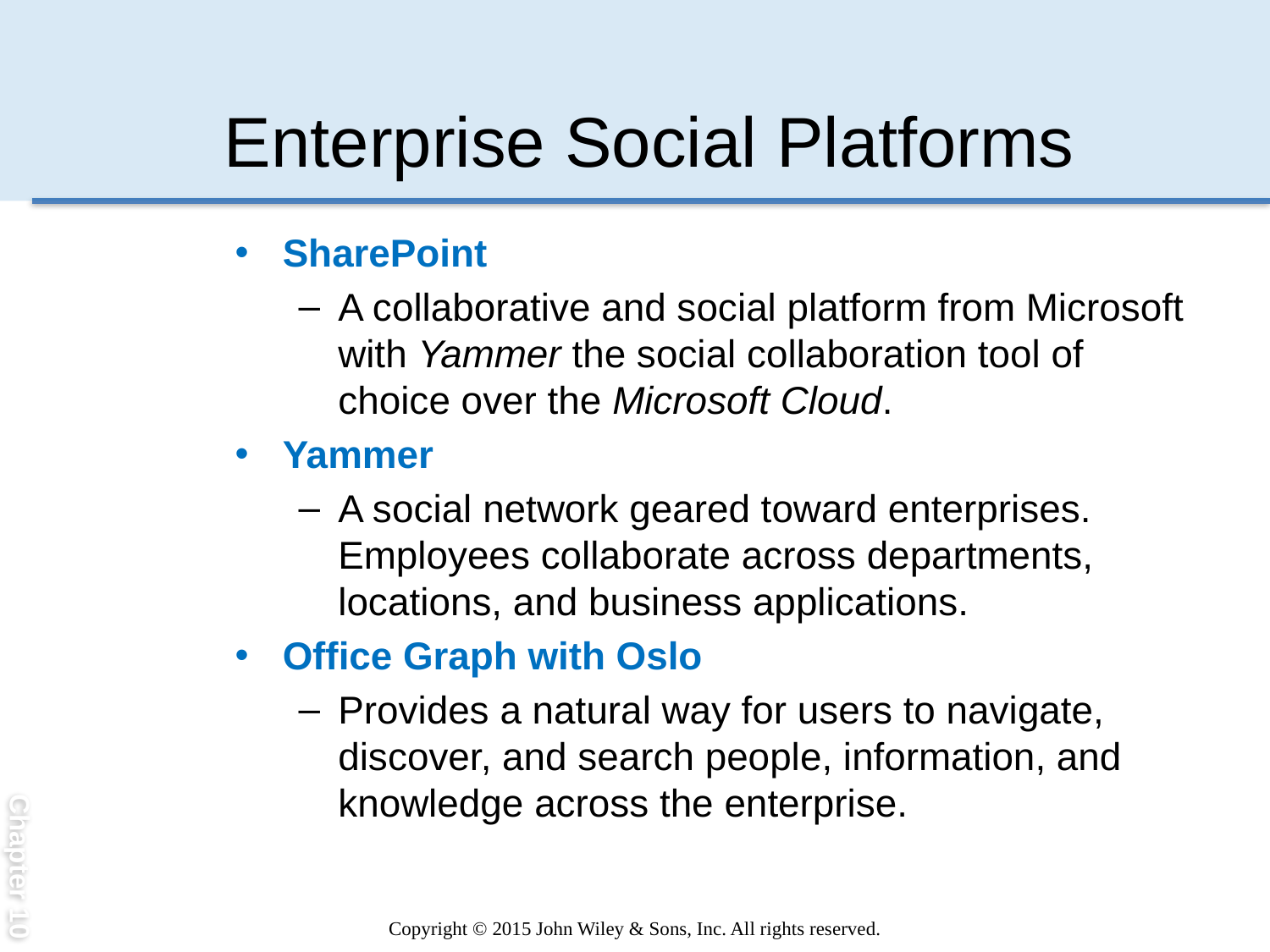

Chapter 10
Enterprise Social Platforms
SharePoint
A collaborative and social platform from Microsoft with Yammer the social collaboration tool of choice over the Microsoft Cloud.
Yammer
A social network geared toward enterprises. Employees collaborate across departments, locations, and business applications.
Office Graph with Oslo
Provides a natural way for users to navigate, discover, and search people, information, and knowledge across the enterprise.